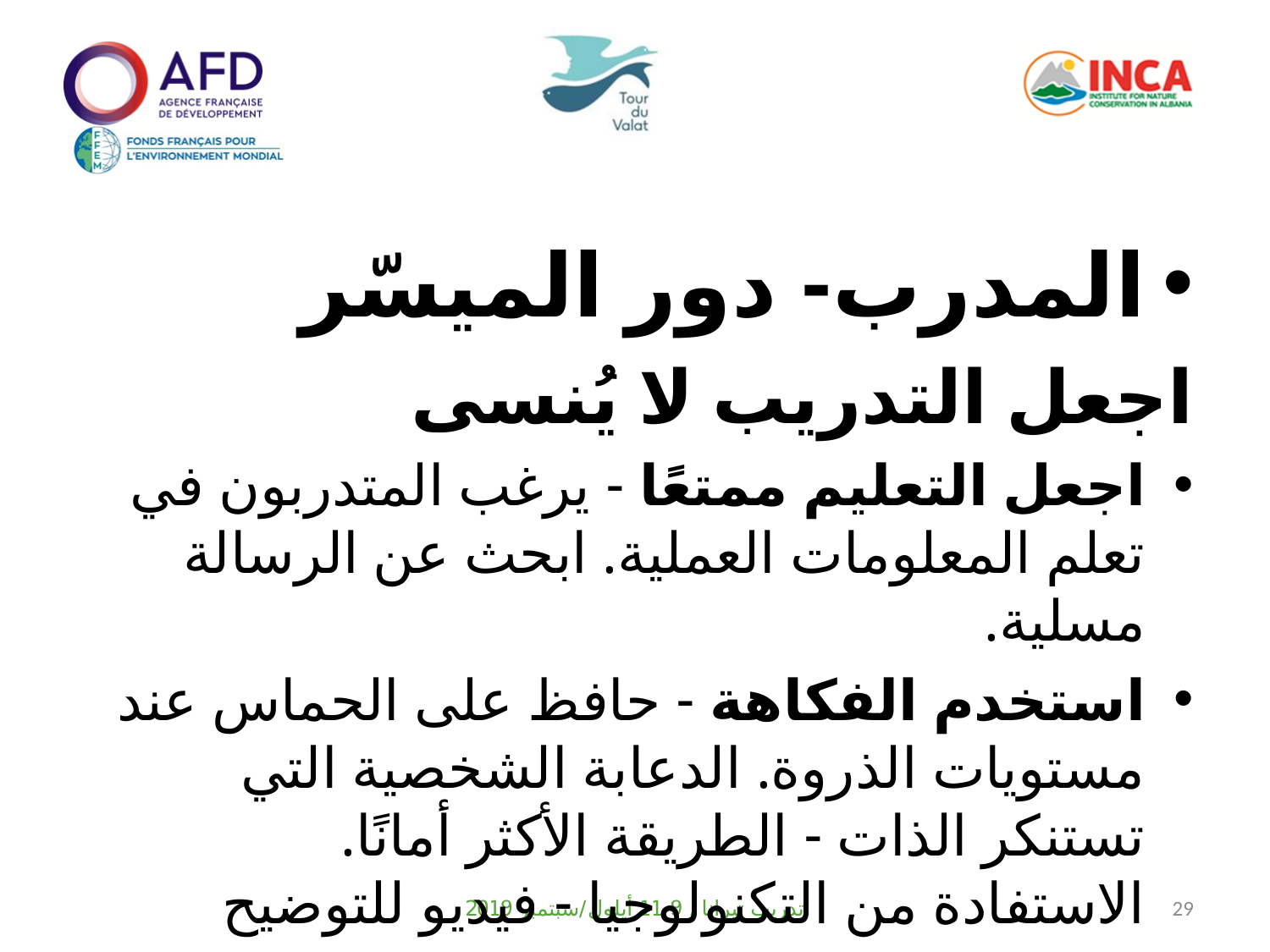

المدرب- دور الميسّر
اجعل التدريب لا يُنسى
اجعل التعليم ممتعًا - يرغب المتدربون في تعلم المعلومات العملية. ابحث عن الرسالة مسلية.
استخدم الفكاهة - حافظ على الحماس عند مستويات الذروة. الدعابة الشخصية التي تستنكر الذات - الطريقة الأكثر أمانًا.
الاستفادة من التكنولوجيا - فيديو للتوضيح
تدريب تيرانا ، 9-11 أيلول/سبتمبر 2019
29